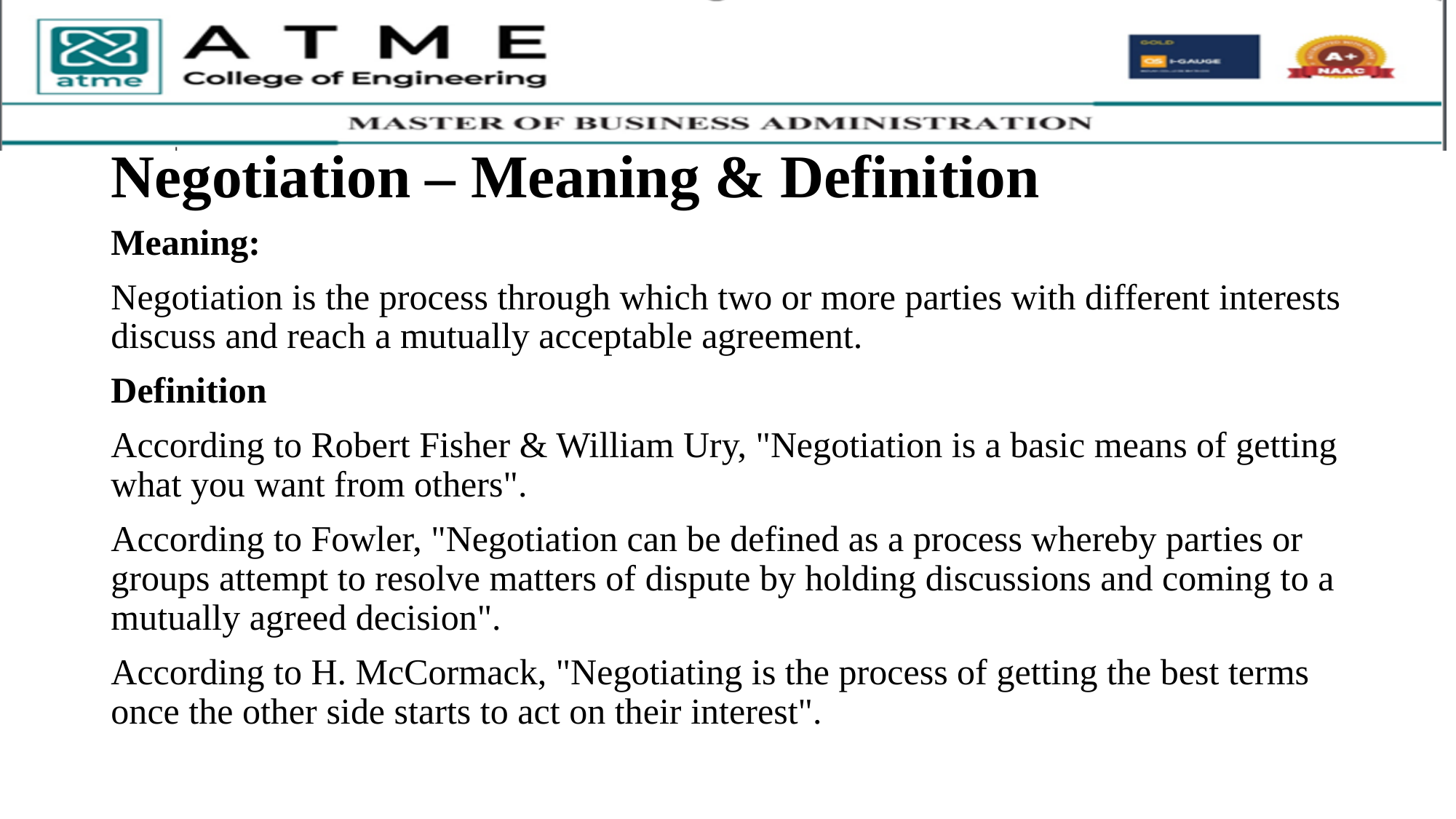

# Negotiation – Meaning & Definition
Meaning:
Negotiation is the process through which two or more parties with different interests discuss and reach a mutually acceptable agreement.
Definition
According to Robert Fisher & William Ury, "Negotiation is a basic means of getting what you want from others".
According to Fowler, "Negotiation can be defined as a process whereby parties or groups attempt to resolve matters of dispute by holding discussions and coming to a mutually agreed decision".
According to H. McCormack, "Negotiating is the process of getting the best terms once the other side starts to act on their interest".